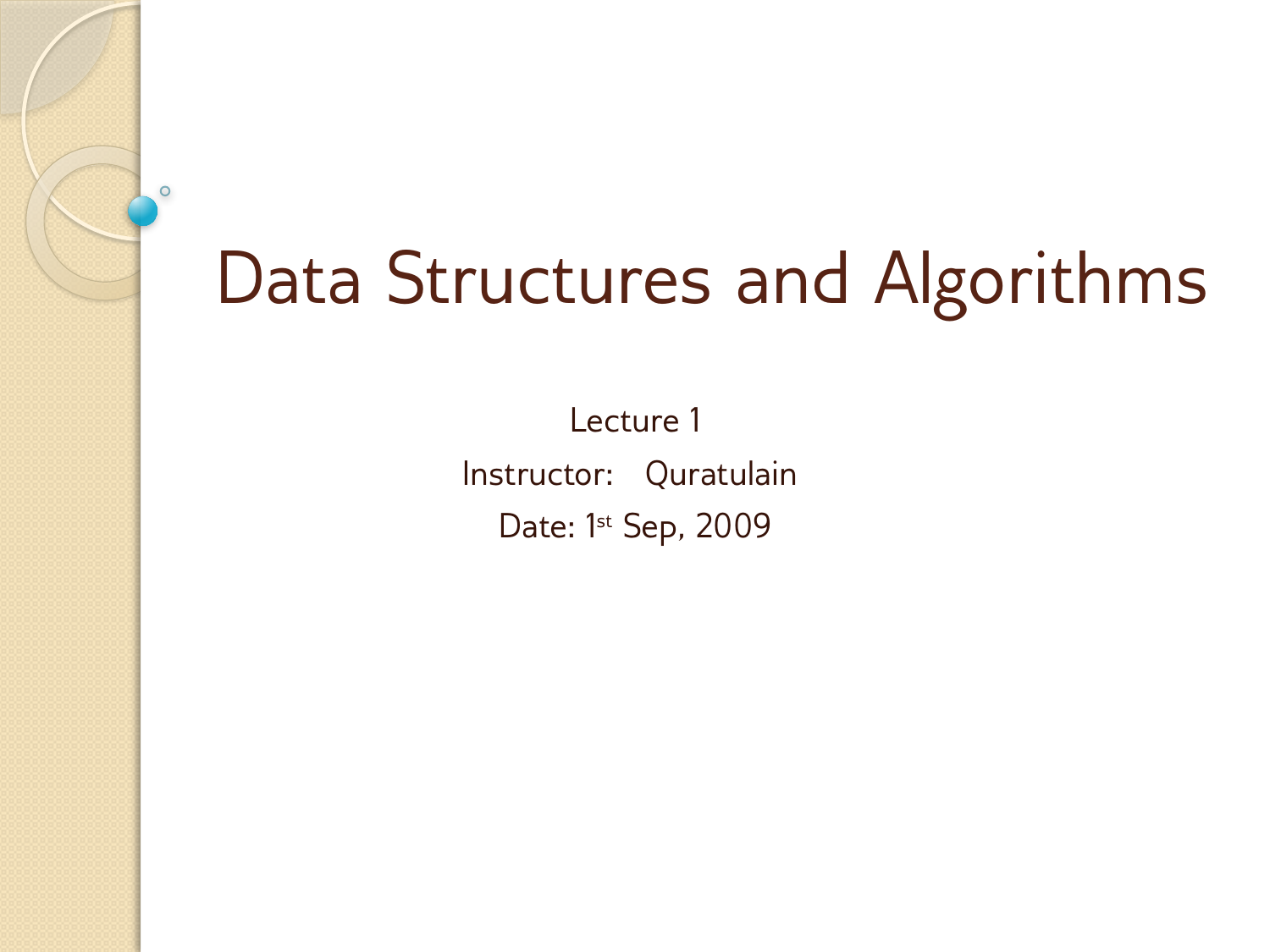

# Data Structures and Algorithms
Lecture 1
Instructor:   Quratulain
Date: 1st Sep, 2009